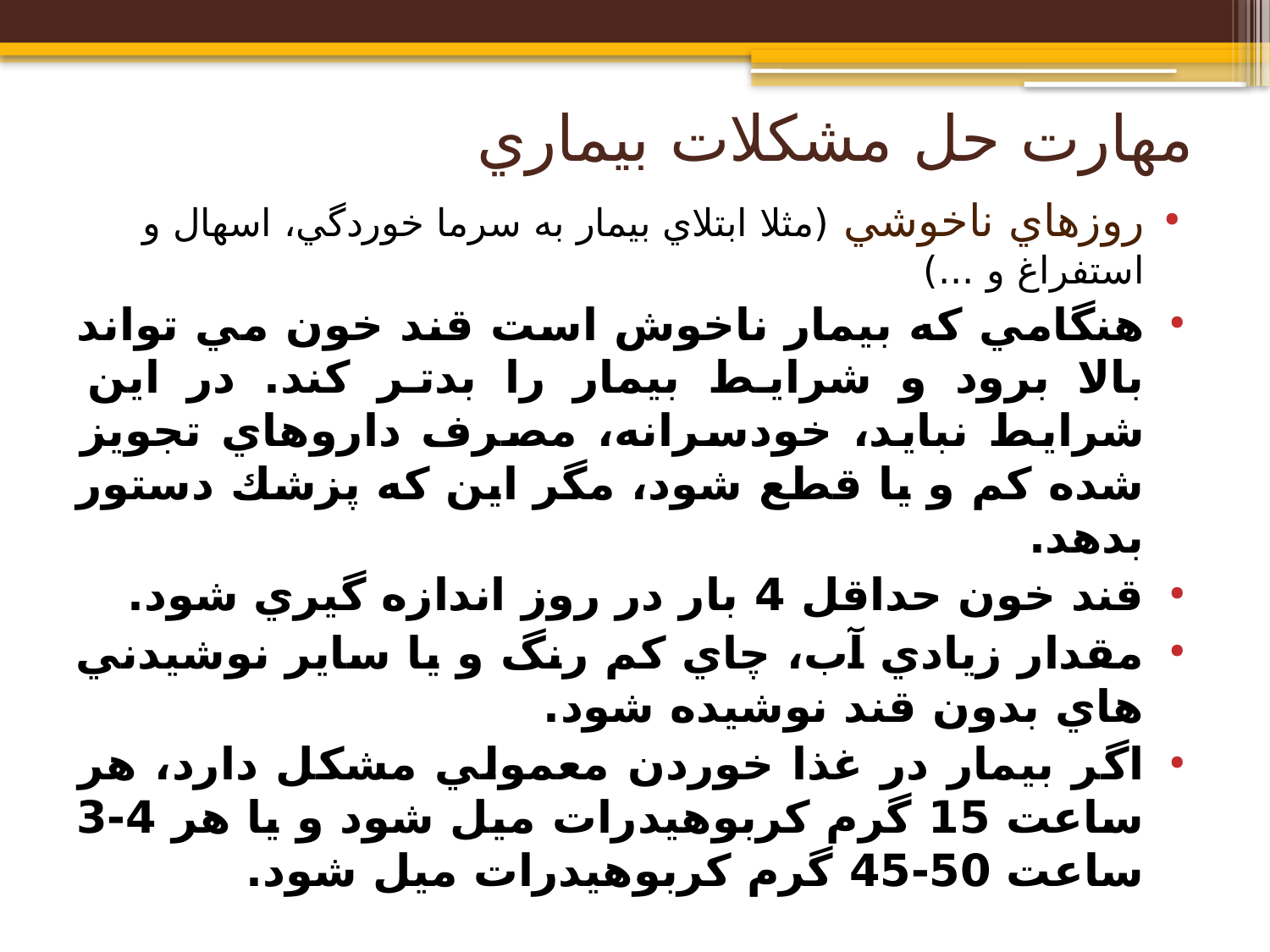

# مهارت حل مشكلات بيماري
روزهاي ناخوشي (مثلا ابتلاي بيمار به سرما خوردگي، اسهال و استفراغ و ...)
هنگامي كه بيمار ناخوش است قند خون مي تواند بالا برود و شرايط بيمار را بدتر كند. در اين شرايط نبايد، خودسرانه، مصرف داروهاي تجويز شده كم و يا قطع شود، مگر اين كه پزشك دستور بدهد.
قند خون حداقل 4 بار در روز اندازه گيري شود.
مقدار زيادي آب، چاي كم رنگ و يا ساير نوشيدني هاي بدون قند نوشيده شود.
اگر بيمار در غذا خوردن معمولي مشكل دارد، هر ساعت 15 گرم كربوهيدرات ميل شود و يا هر 4-3 ساعت 50-45 گرم كربوهيدرات ميل شود.